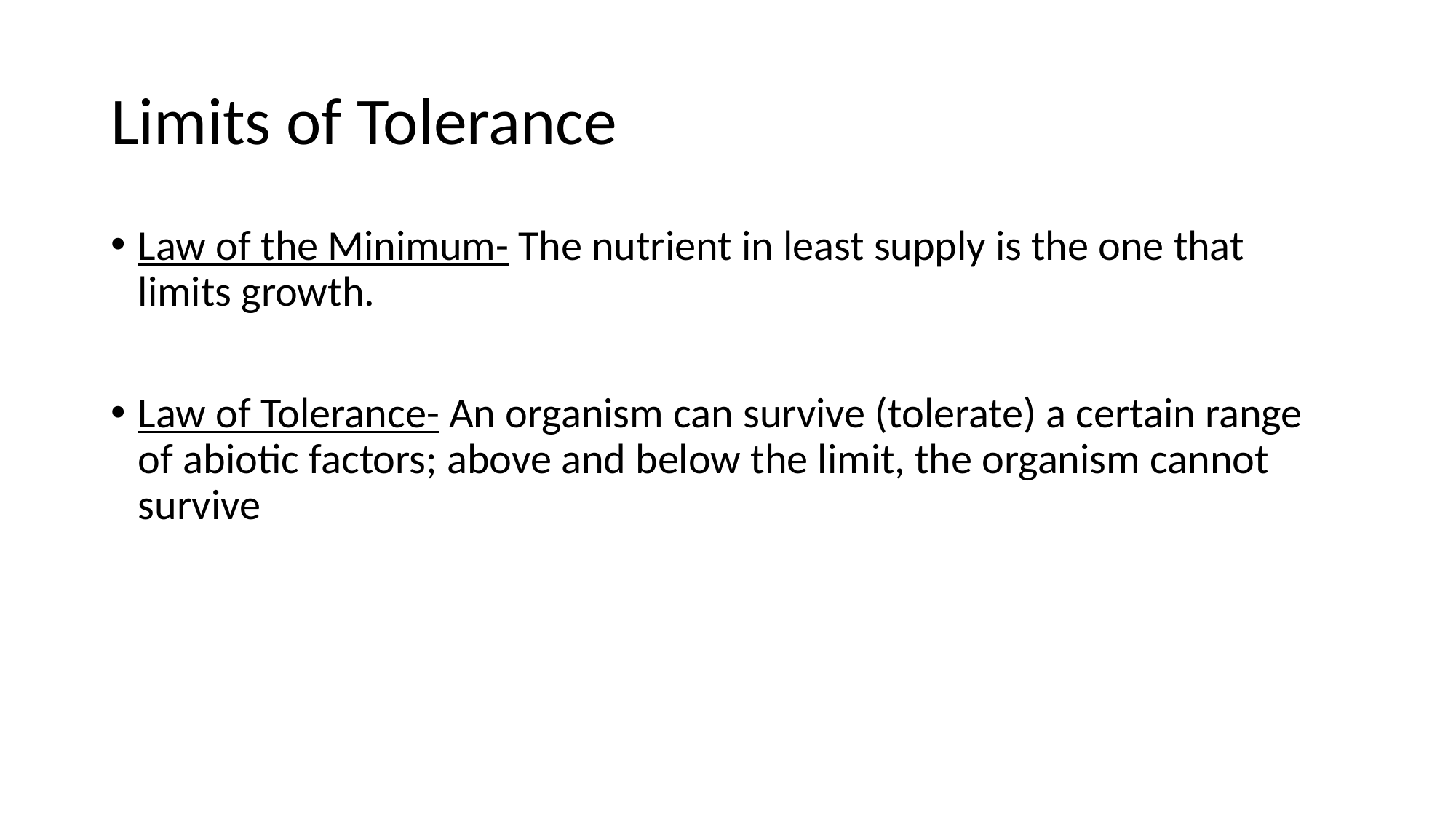

# Limits of Tolerance
Law of the Minimum- The nutrient in least supply is the one that limits growth.

Law of Tolerance- An organism can survive (tolerate) a certain range of abiotic factors; above and below the limit, the organism cannot survive